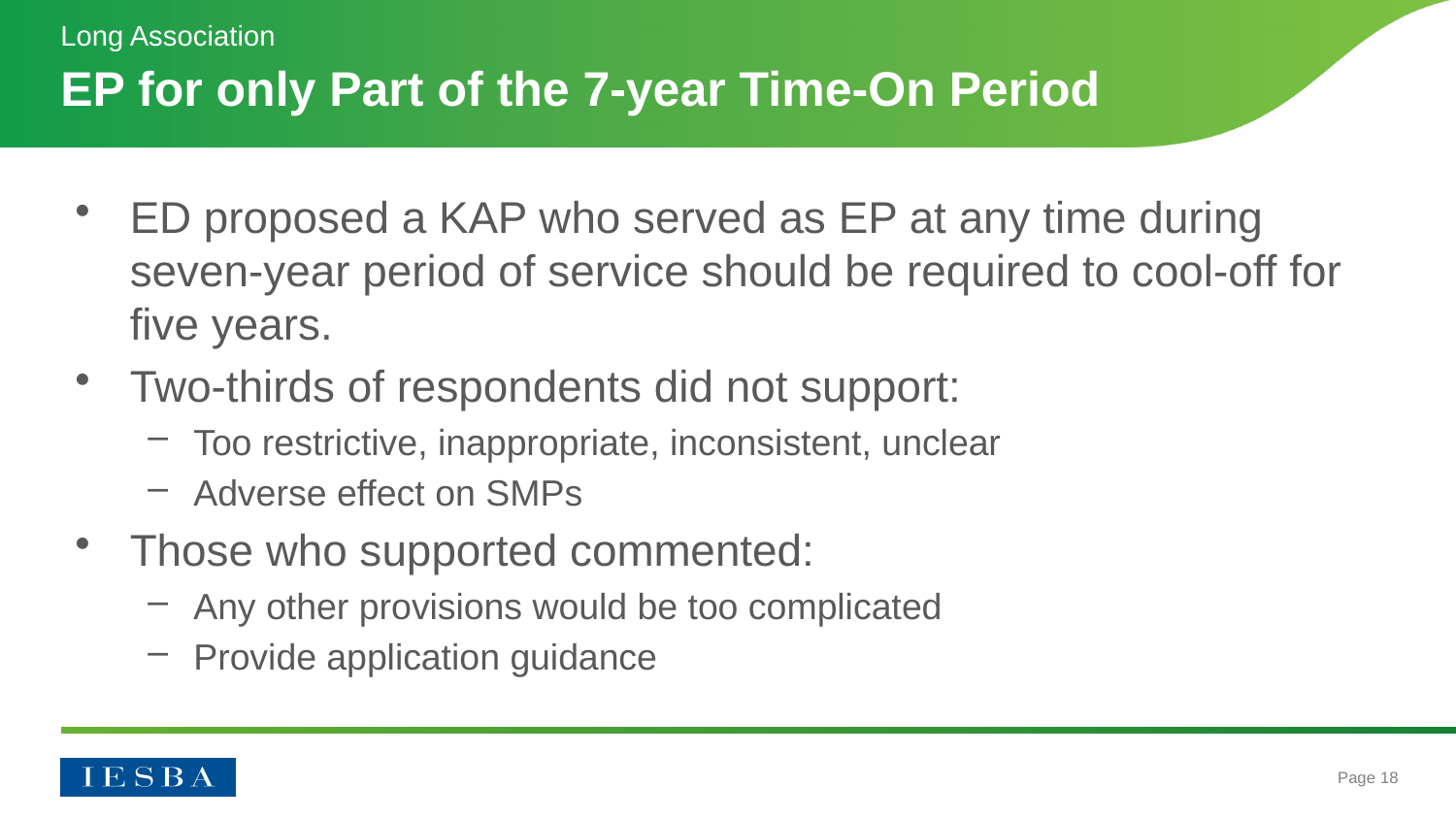

Long Association
# EP for only Part of the 7-year Time-On Period
ED proposed a KAP who served as EP at any time during seven-year period of service should be required to cool-off for five years.
Two-thirds of respondents did not support:
Too restrictive, inappropriate, inconsistent, unclear
Adverse effect on SMPs
Those who supported commented:
Any other provisions would be too complicated
Provide application guidance